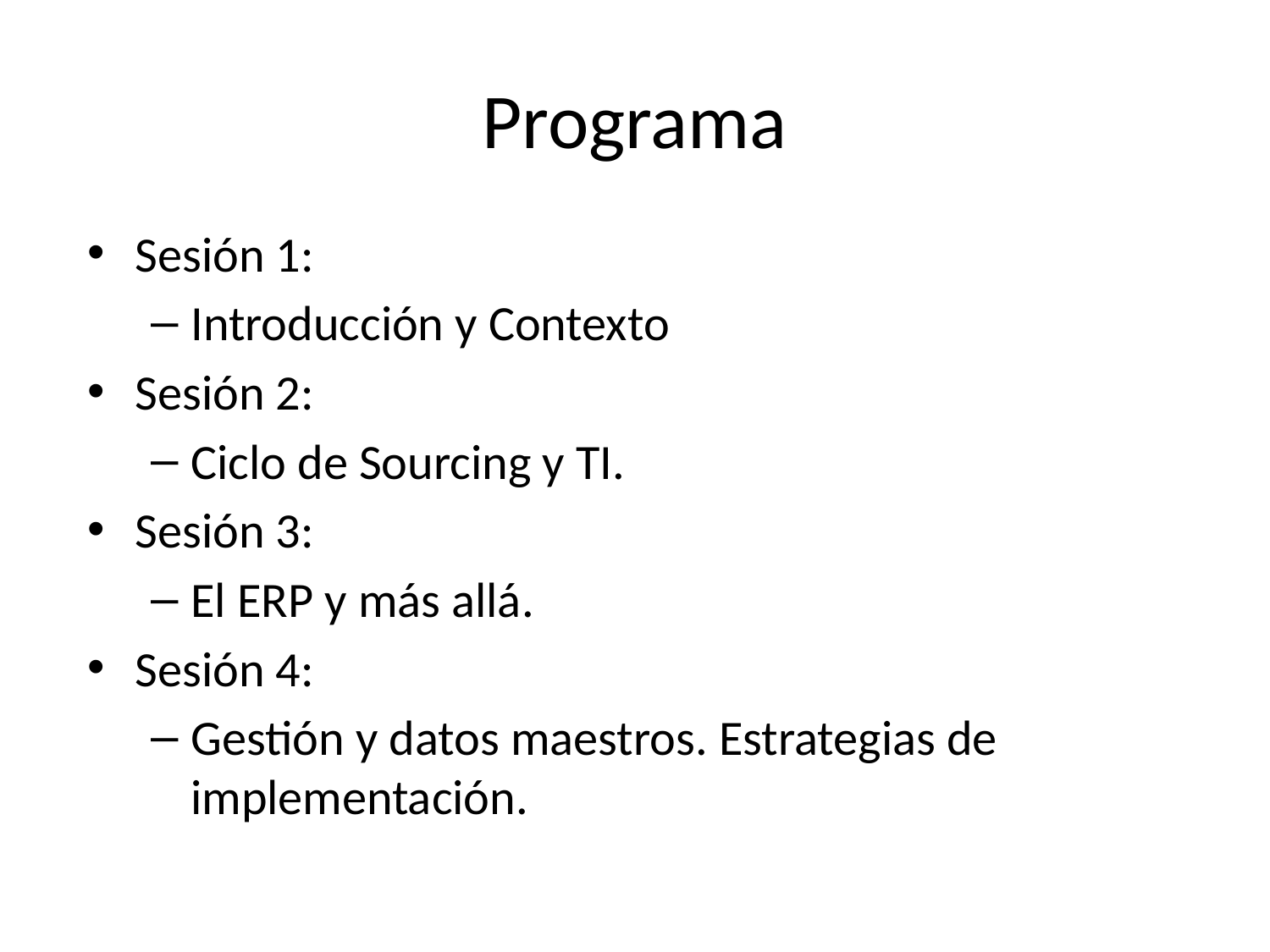

# Programa
Sesión 1:
Introducción y Contexto
Sesión 2:
Ciclo de Sourcing y TI.
Sesión 3:
El ERP y más allá.
Sesión 4:
Gestión y datos maestros. Estrategias de implementación.